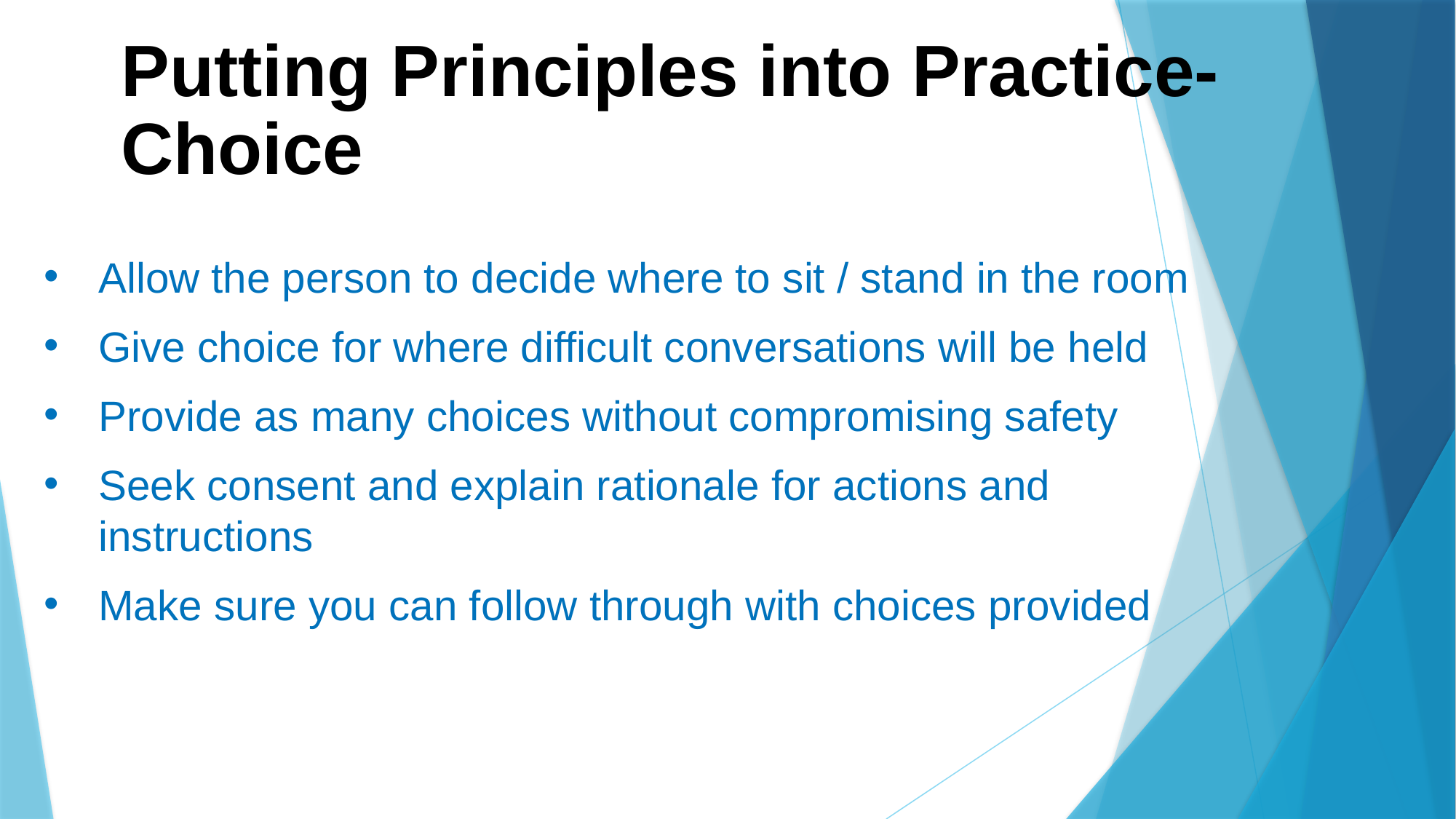

Putting Principles into Practice- Choice
Allow the person to decide where to sit / stand in the room
Give choice for where difficult conversations will be held
Provide as many choices without compromising safety
Seek consent and explain rationale for actions and instructions
Make sure you can follow through with choices provided